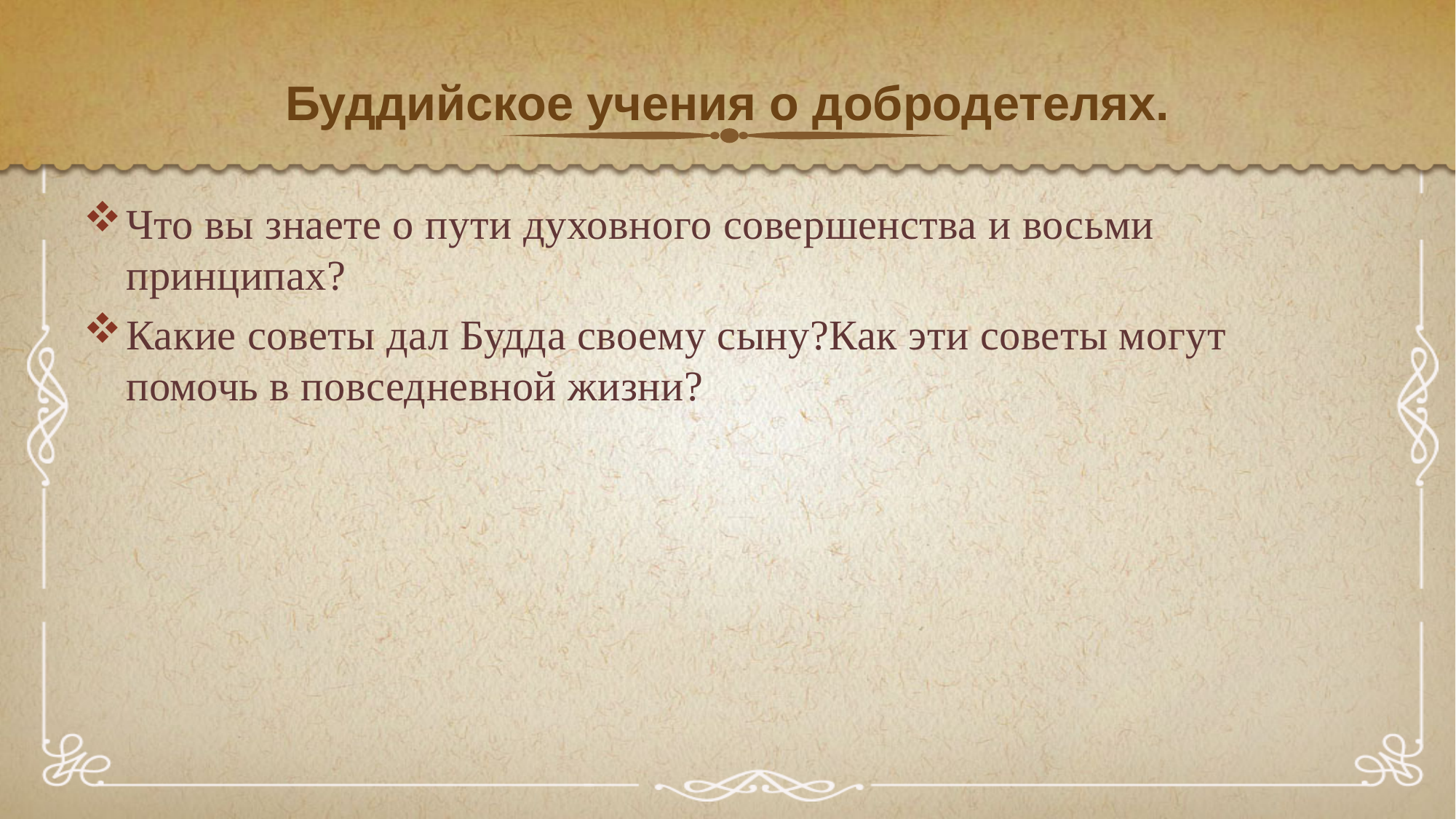

# Буддийское учения о добродетелях.
Что вы знаете о пути духовного совершенства и восьми принципах?
Какие советы дал Будда своему сыну?Как эти советы могут помочь в повседневной жизни?